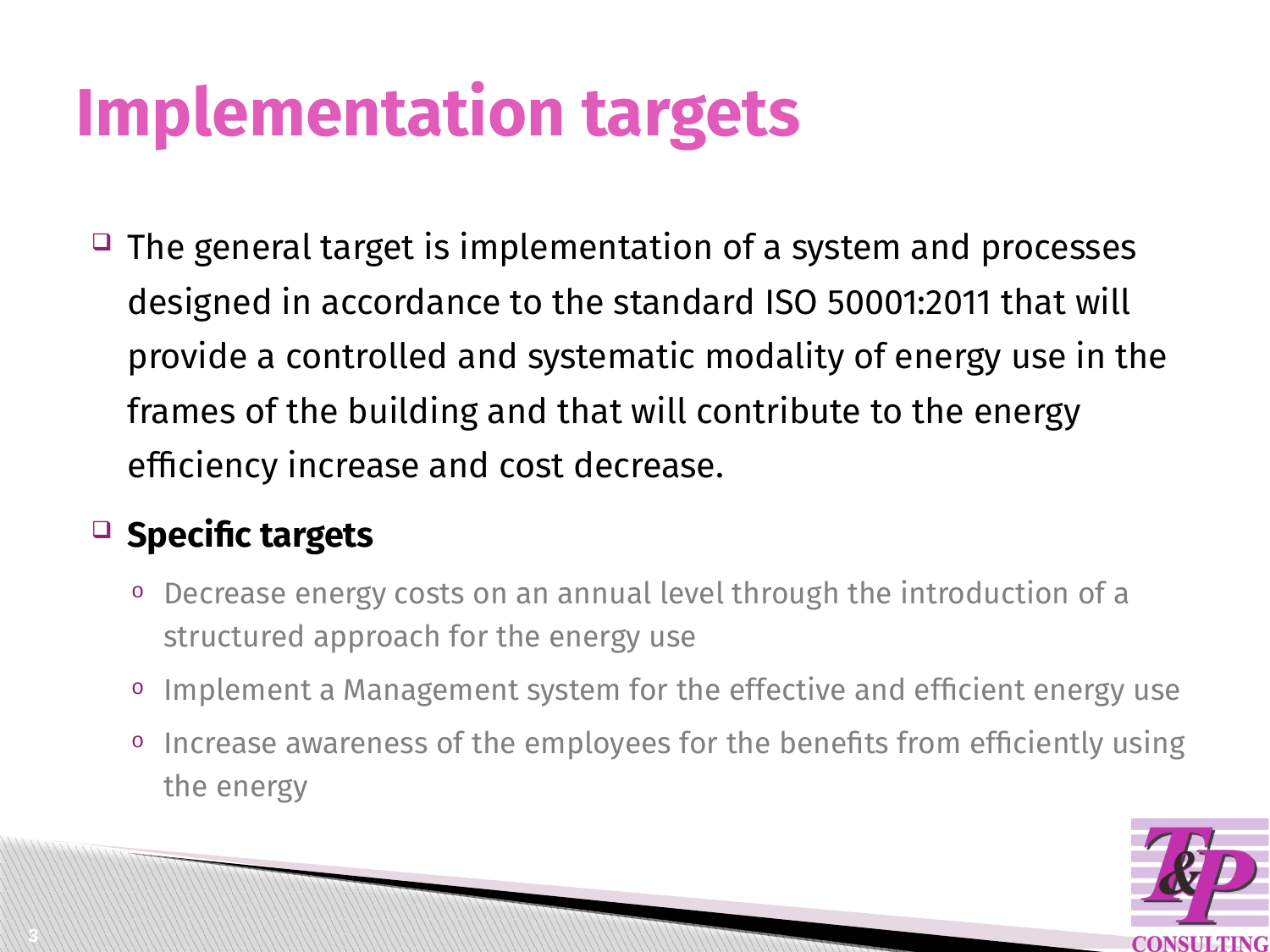

# Implementation targets
The general target is implementation of a system and processes designed in accordance to the standard ISO 50001:2011 that will provide a controlled and systematic modality of energy use in the frames of the building and that will contribute to the energy efficiency increase and cost decrease.
Specific targets
Decrease energy costs on an annual level through the introduction of a structured approach for the energy use
Implement a Management system for the effective and efficient energy use
Increase awareness of the employees for the benefits from efficiently using the energy
3